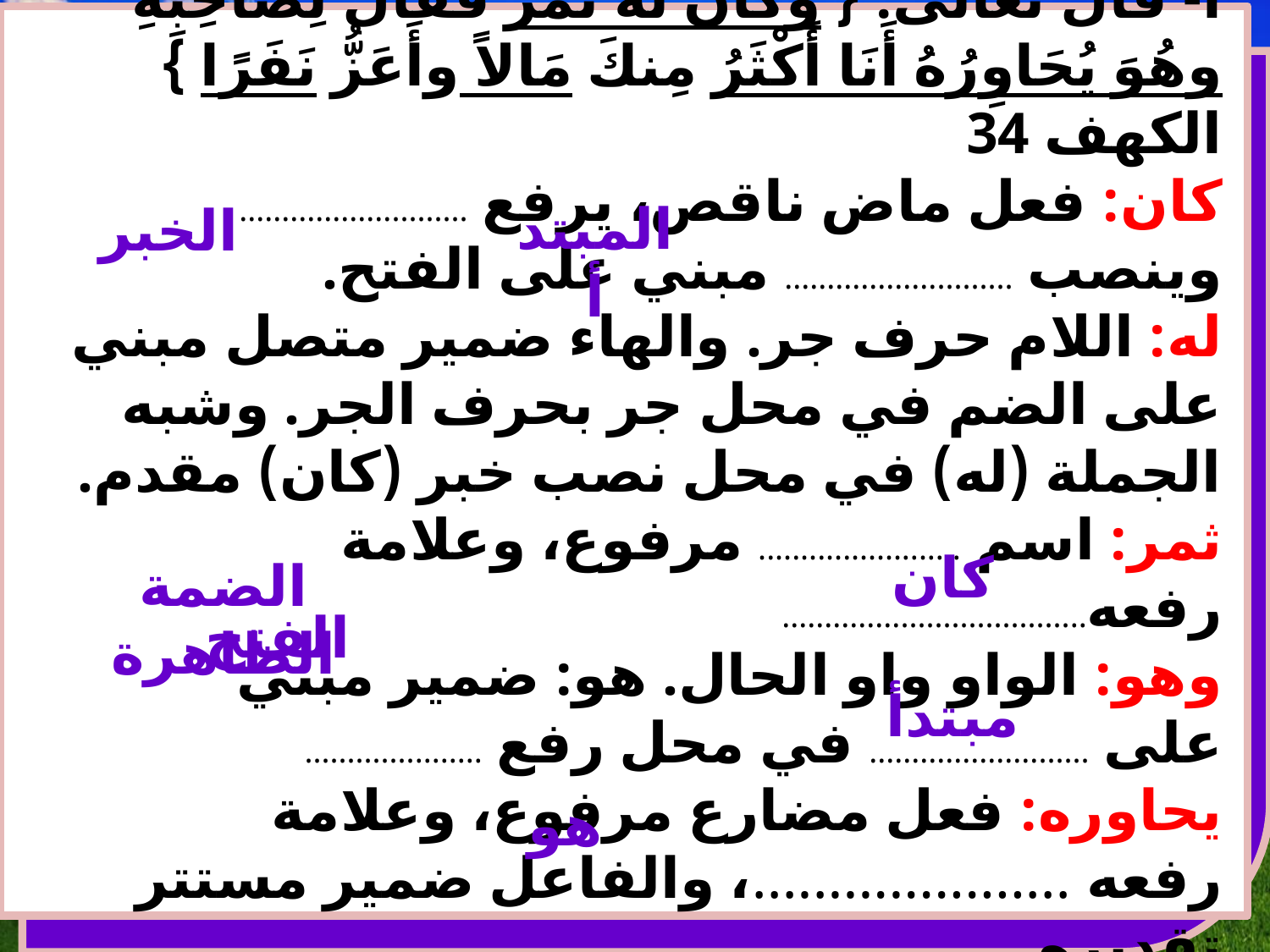

أ- قال تعالى: { وكَانَ لَهُ ثَمَرٌ فَقَالَ لِصَاحِبِهِ وهُوَ يُحَاوِرُهُ أَنَا أَكْثَرُ مِنكَ مَالاً وأَعَزُّ نَفَرًا } الكهف 34
كان: فعل ماض ناقص، يرفع ........................... وينصب ........................... مبني على الفتح.
له: اللام حرف جر. والهاء ضمير متصل مبني على الضم في محل جر بحرف الجر. وشبه الجملة (له) في محل نصب خبر (كان) مقدم.
ثمر: اسم ........................ مرفوع، وعلامة رفعه....................................
وهو: الواو واو الحال. هو: ضمير مبني على .......................... في محل رفع .....................
يحاوره: فعل مضارع مرفوع، وعلامة رفعه .....................، والفاعل ضمير مستتر تقديره ..............
المبتدأ
الخبر
كان
الضمة الظاهرة
الفتح
مبتدأ
هو